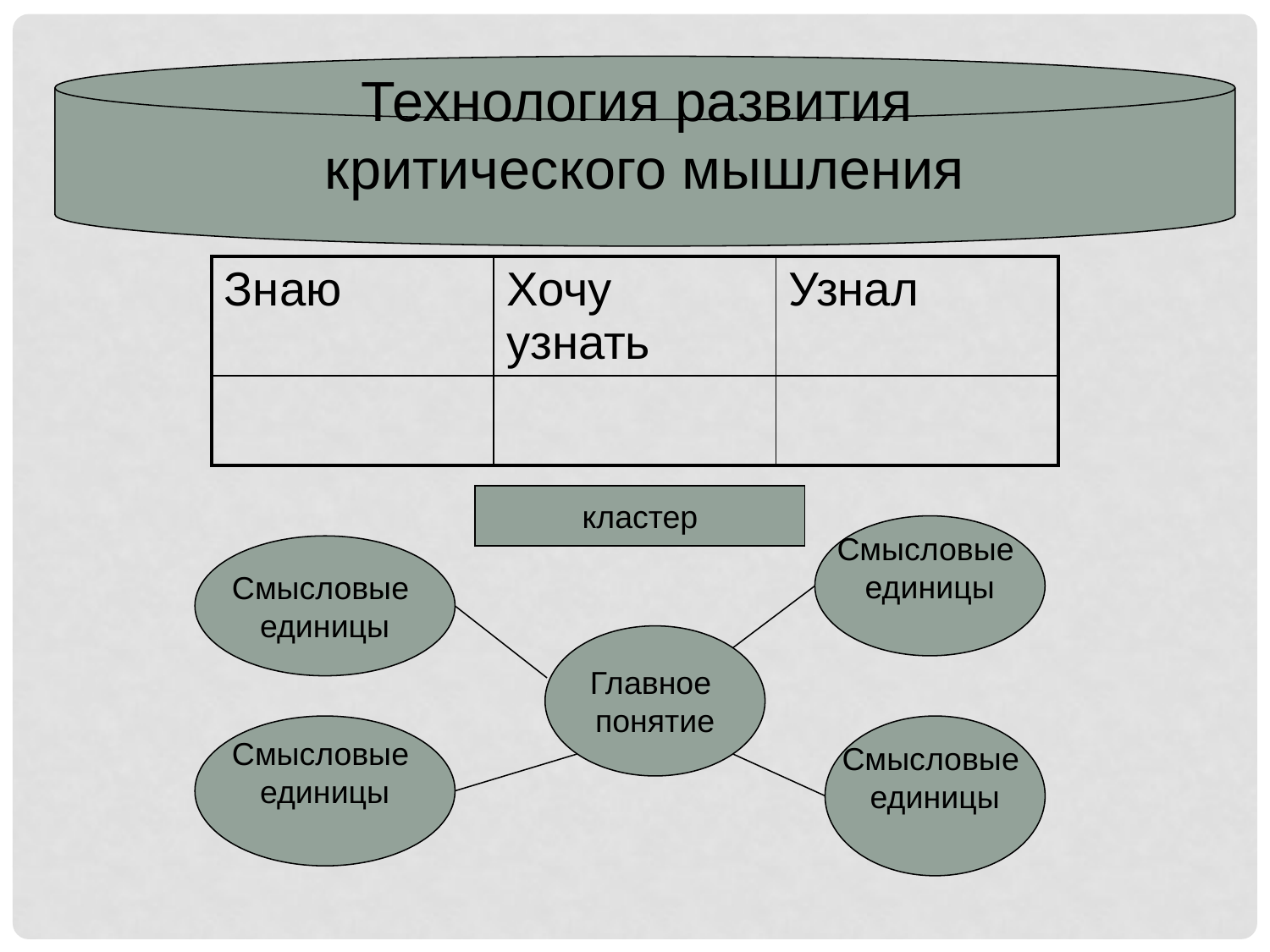

Технология развития
критического мышления

| Знаю | Хочу узнать | Узнал |
| --- | --- | --- |
|  |  |  |
кластер
Смысловые
единицы

Смысловые
единицы
Главное
понятие
Смысловые
единицы

Смысловые
единицы